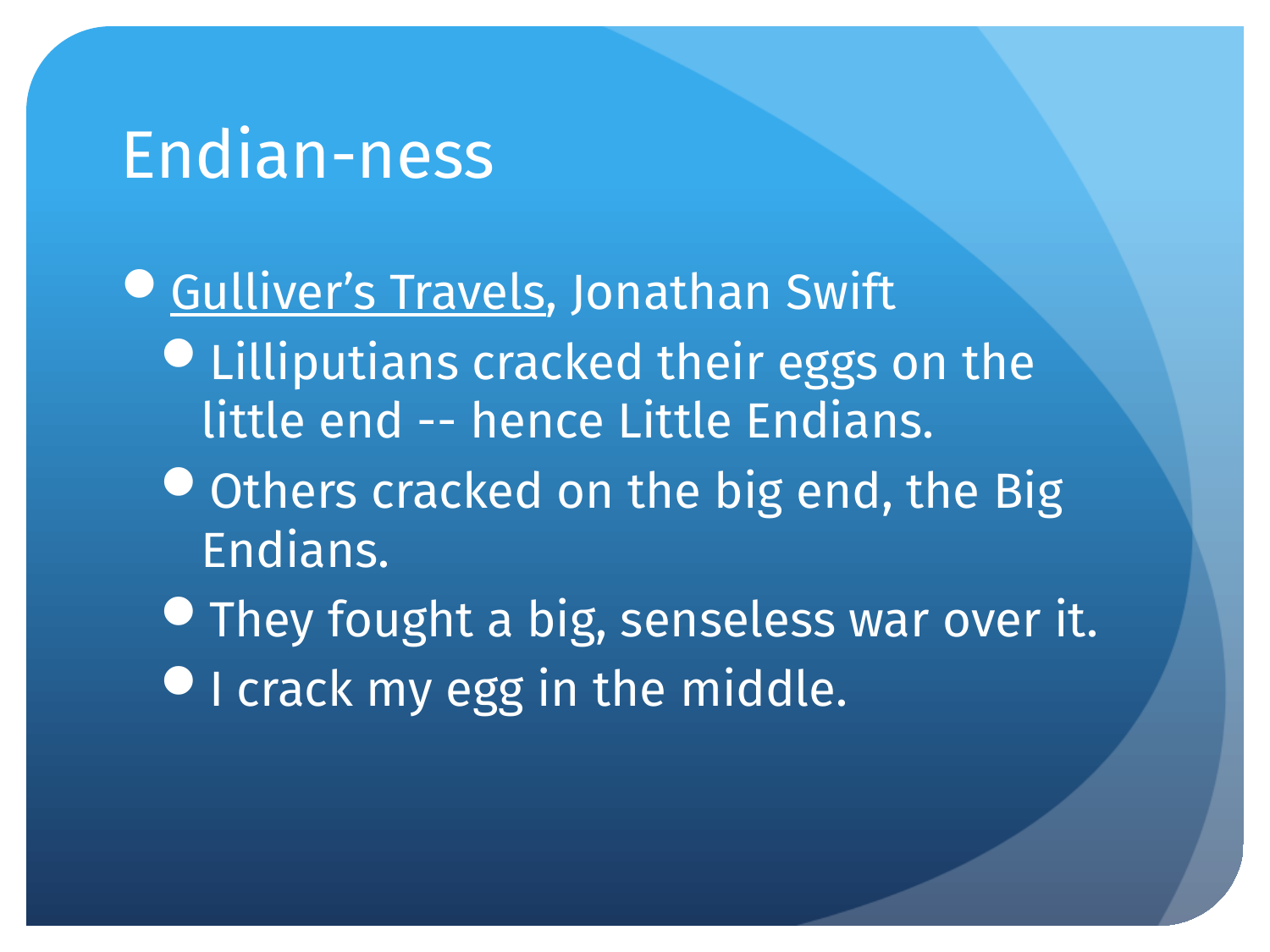

# Endian-ness
Gulliver’s Travels, Jonathan Swift
Lilliputians cracked their eggs on the little end -- hence Little Endians.
Others cracked on the big end, the Big Endians.
They fought a big, senseless war over it.
I crack my egg in the middle.